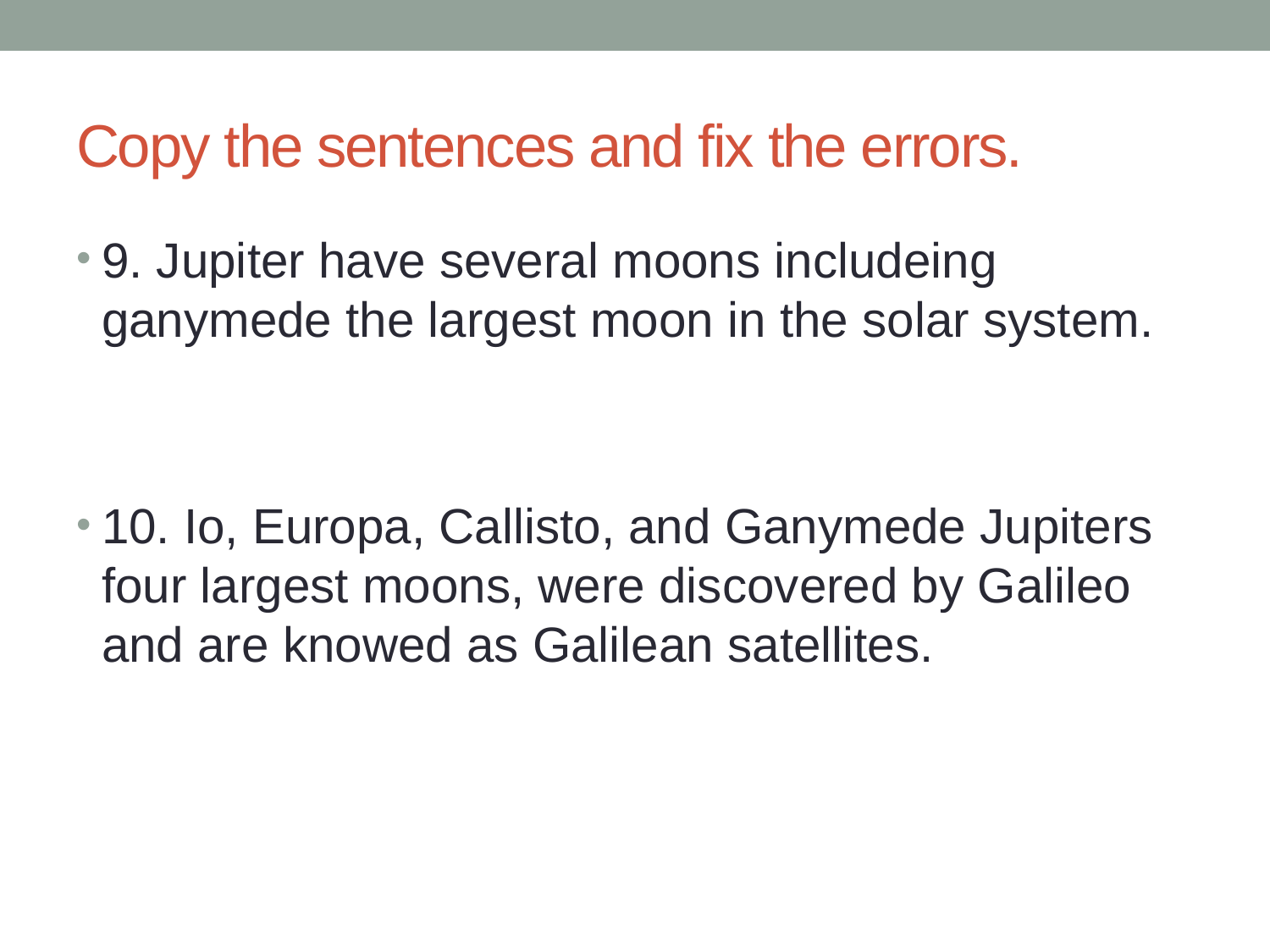

# Copy the sentences and fix the errors.
9. Jupiter have several moons includeing ganymede the largest moon in the solar system.

10. Io, Europa, Callisto, and Ganymede Jupiters four largest moons, were discovered by Galileo and are knowed as Galilean satellites.